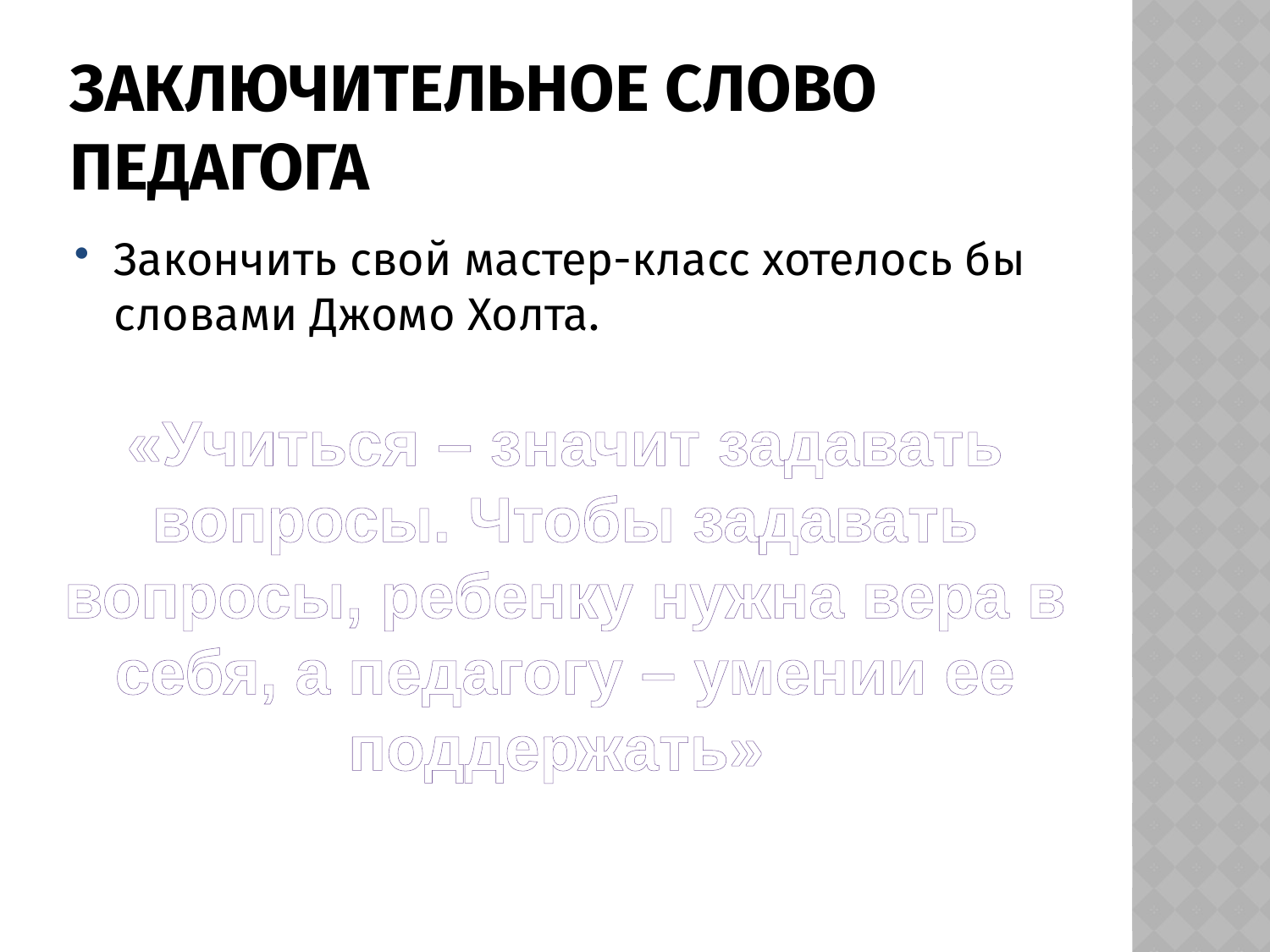

# Заключительное слово педагога
Закончить свой мастер-класс хотелось бы словами Джомо Холта.
«Учиться – значит задавать вопросы. Чтобы задавать вопросы, ребенку нужна вера в себя, а педагогу – умении ее поддержать»